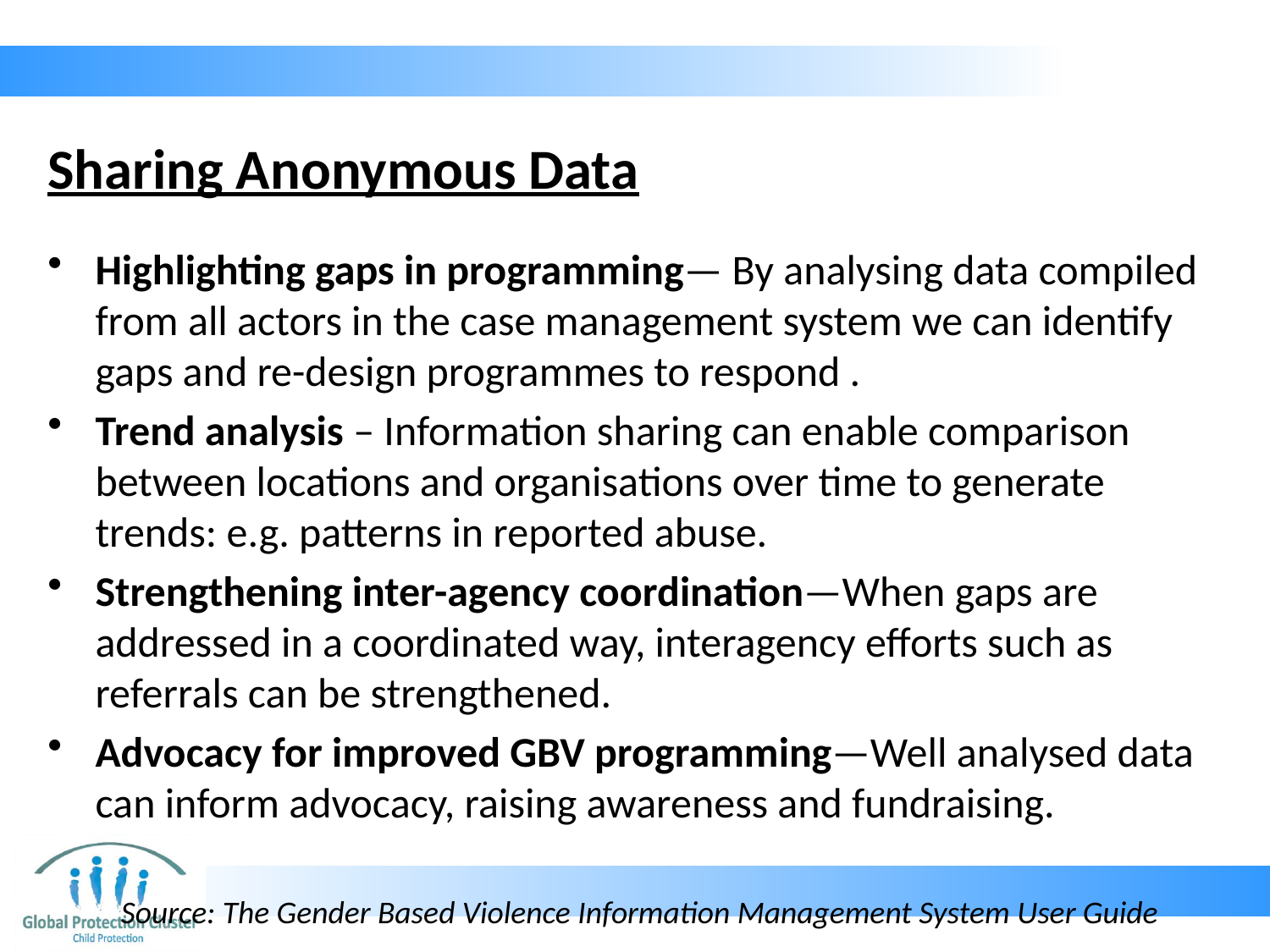

# Sharing Anonymous Data
Highlighting gaps in programming— By analysing data compiled from all actors in the case management system we can identify gaps and re-design programmes to respond .
Trend analysis – Information sharing can enable comparison between locations and organisations over time to generate trends: e.g. patterns in reported abuse.
Strengthening inter-agency coordination—When gaps are addressed in a coordinated way, interagency efforts such as referrals can be strengthened.
Advocacy for improved GBV programming—Well analysed data can inform advocacy, raising awareness and fundraising.

Source: The Gender Based Violence Information Management System User Guide